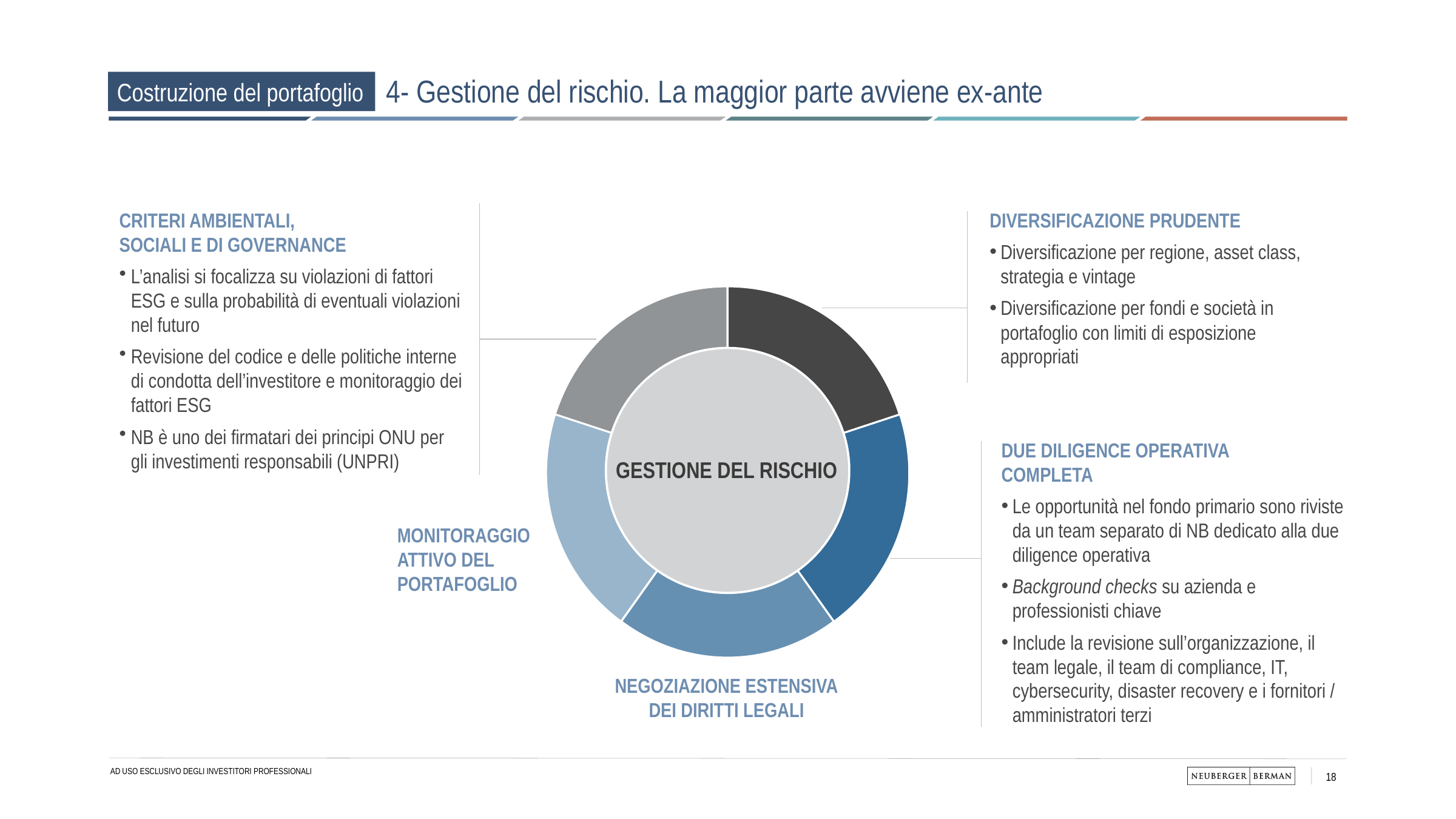

# 4- Gestione del rischio. La maggior parte avviene ex-ante
Costruzione del portafoglio
CRITERI AMBIENTALI,
SOCIALI E DI GOVERNANCE
L’analisi si focalizza su violazioni di fattori ESG e sulla probabilità di eventuali violazioni nel futuro
Revisione del codice e delle politiche interne di condotta dell’investitore e monitoraggio dei fattori ESG
NB è uno dei firmatari dei principi ONU per gli investimenti responsabili (UNPRI)
DIVERSIFICAZIONE PRUDENTE
Diversificazione per regione, asset class, strategia e vintage
Diversificazione per fondi e società in portafoglio con limiti di esposizione appropriati

GESTIONE DEL RISCHIO

DUE DILIGENCE OPERATIVA
COMPLETA
Le opportunità nel fondo primario sono riviste da un team separato di NB dedicato alla due diligence operativa
Background checks su azienda e professionisti chiave
Include la revisione sull’organizzazione, il team legale, il team di compliance, IT, cybersecurity, disaster recovery e i fornitori / amministratori terzi
MONITORAGGIO
ATTIVO DEL
PORTAFOGLIO
NEGOZIAZIONE ESTENSIVA
DEI DIRITTI LEGALI